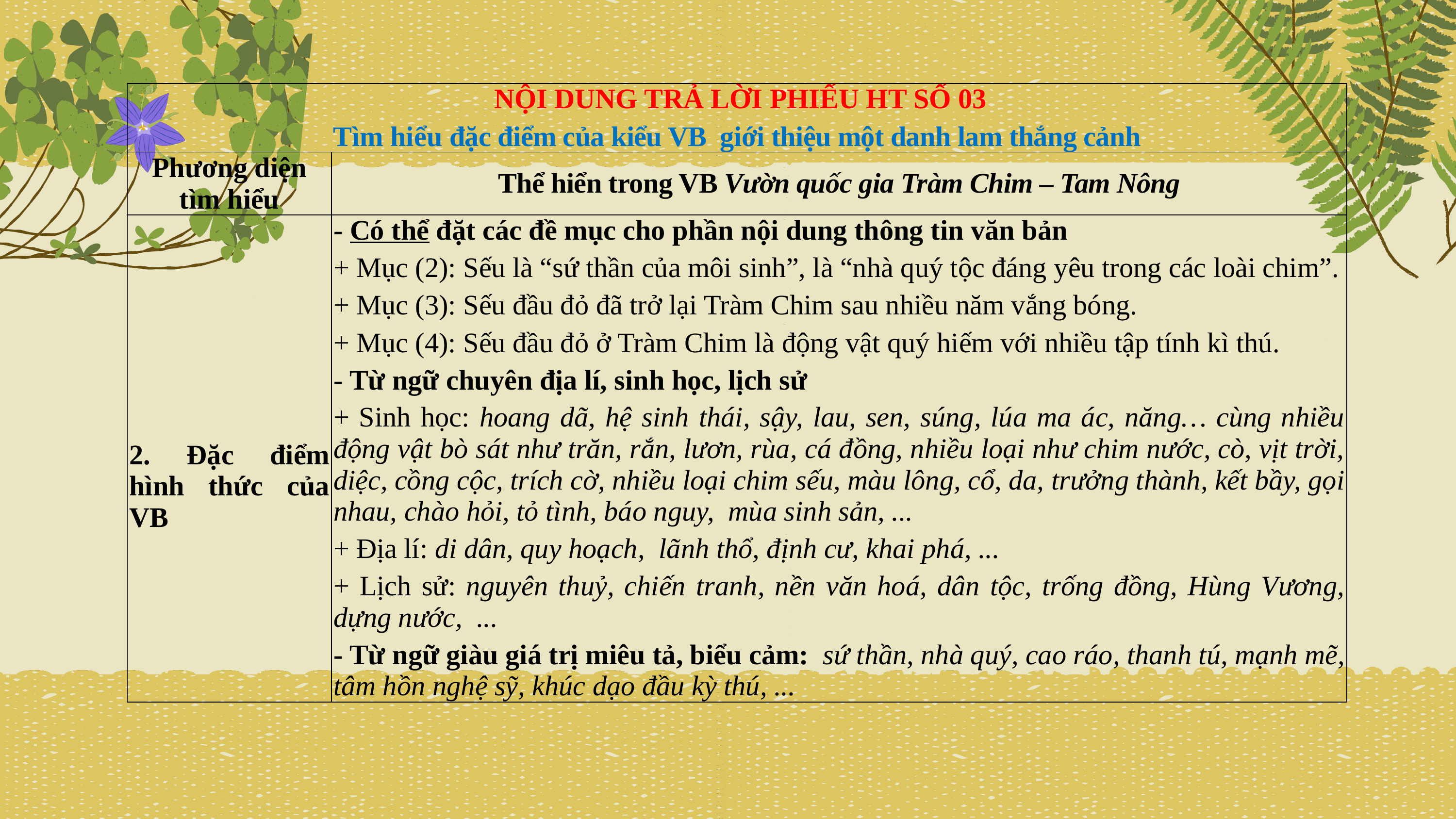

| NỘI DUNG TRẢ LỜI PHIẾU HT SỐ 03 Tìm hiểu đặc điểm của kiểu VB giới thiệu một danh lam thắng cảnh |  |
| --- | --- |
| Phương diện tìm hiểu | Thể hiển trong VB Vườn quốc gia Tràm Chim – Tam Nông |
| 2. Đặc điểm hình thức của VB | - Có thể đặt các đề mục cho phần nội dung thông tin văn bản + Mục (2): Sếu là “sứ thần của môi sinh”, là “nhà quý tộc đáng yêu trong các loài chim”. + Mục (3): Sếu đầu đỏ đã trở lại Tràm Chim sau nhiều năm vắng bóng. + Mục (4): Sếu đầu đỏ ở Tràm Chim là động vật quý hiếm với nhiều tập tính kì thú. - Từ ngữ chuyên địa lí, sinh học, lịch sử + Sinh học: hoang dã, hệ sinh thái, sậy, lau, sen, súng, lúa ma ác, năng… cùng nhiều động vật bò sát như trăn, rắn, lươn, rùa, cá đồng, nhiều loại như chim nước, cò, vịt trời, diệc, cồng cộc, trích cờ, nhiều loại chim sếu, màu lông, cổ, da, trưởng thành, kết bầy, gọi nhau, chào hỏi, tỏ tình, báo nguy,  mùa sinh sản, ... + Địa lí: di dân, quy hoạch,  lãnh thổ, định cư, khai phá, ... + Lịch sử: nguyên thuỷ, chiến tranh, nền văn hoá, dân tộc, trống đồng, Hùng Vương, dựng nước,  ... - Từ ngữ giàu giá trị miêu tả, biểu cảm:  sứ thần, nhà quý, cao ráo, thanh tú, mạnh mẽ, tâm hồn nghệ sỹ, khúc dạo đầu kỳ thú, ... |